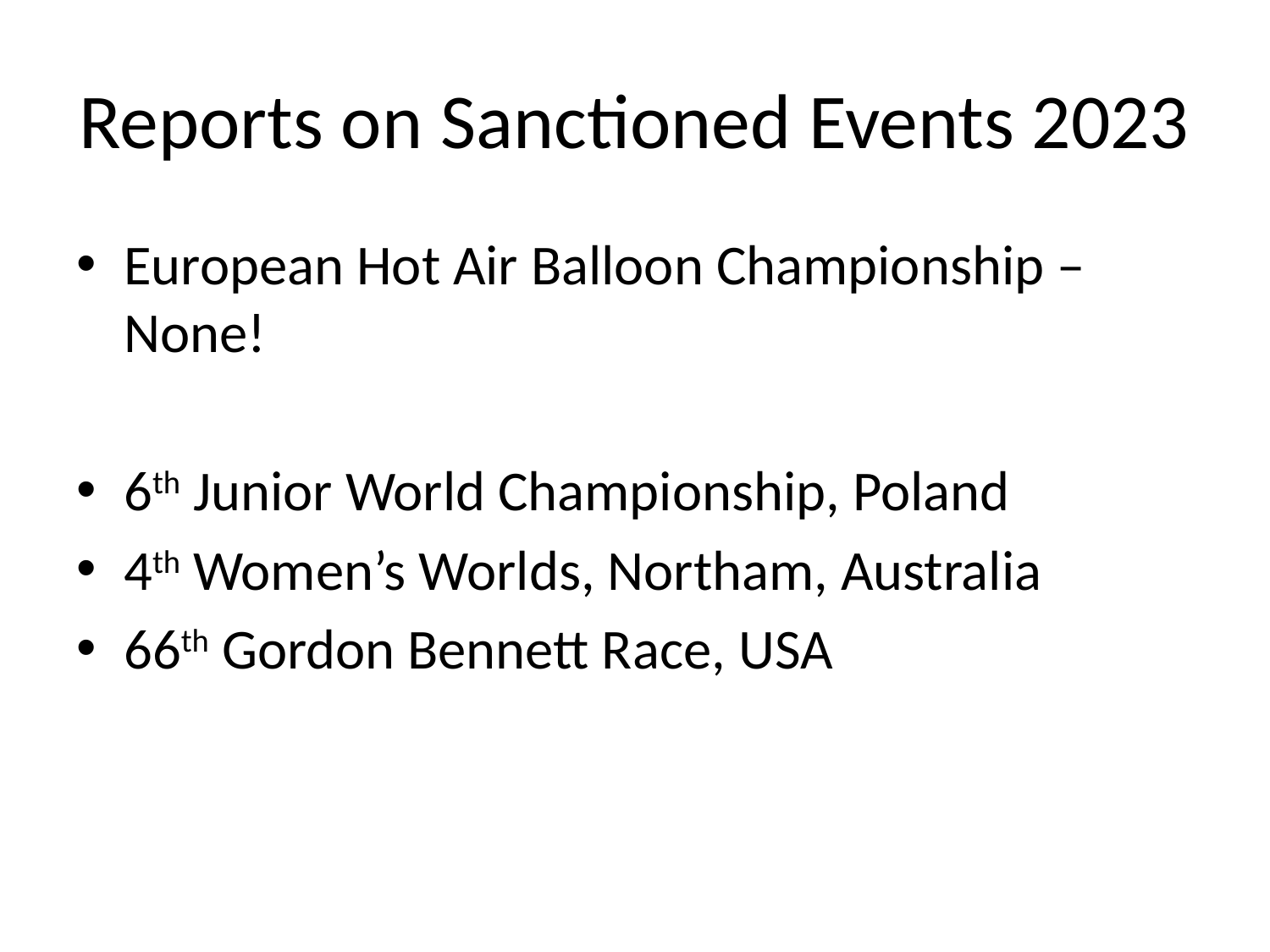

# Reports on Sanctioned Events 2023
European Hot Air Balloon Championship – None!

6th Junior World Championship, Poland
4th Women’s Worlds, Northam, Australia
66th Gordon Bennett Race, USA